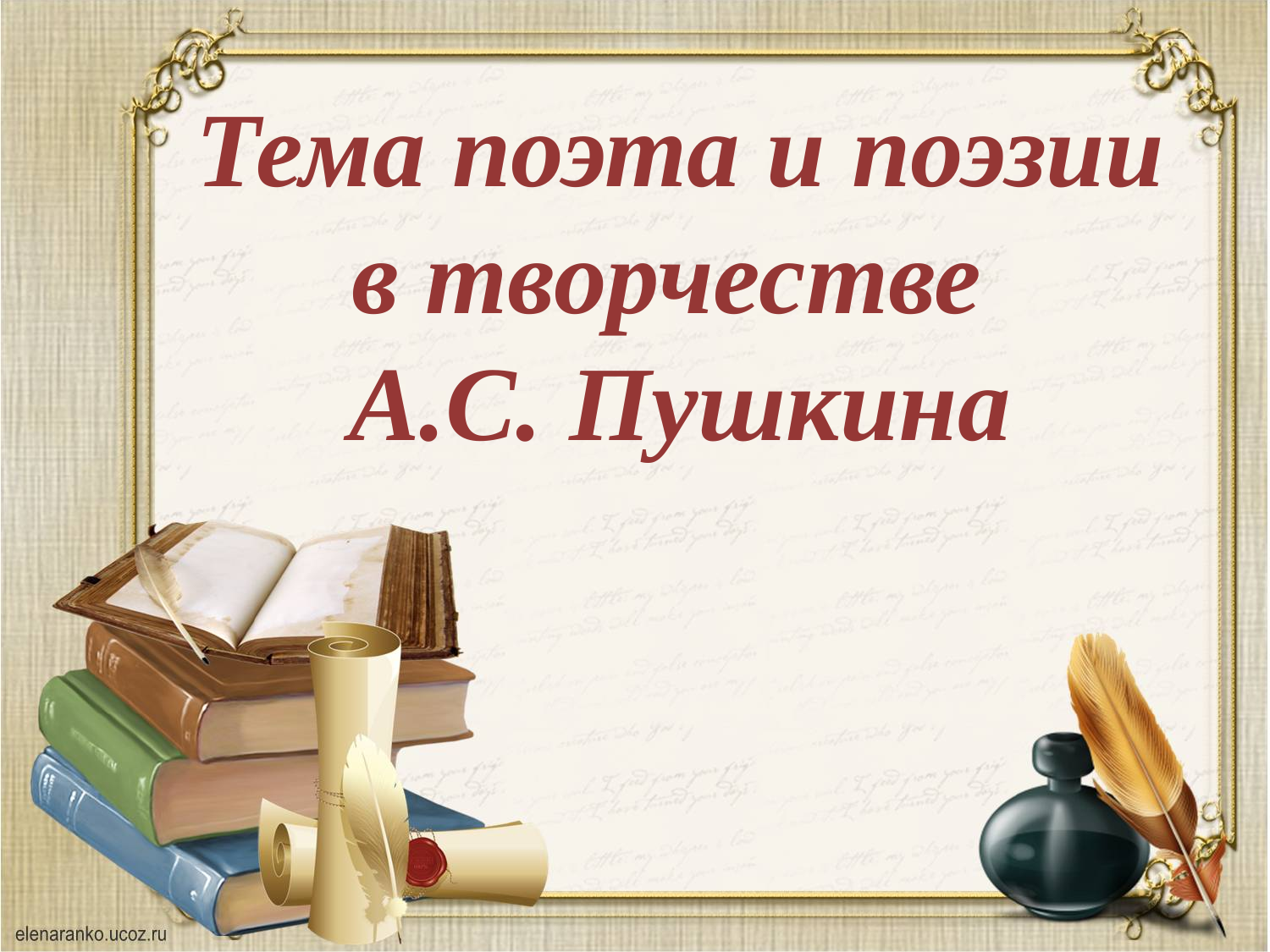

Тема поэта и поэзии в творчестве
А.С. Пушкина